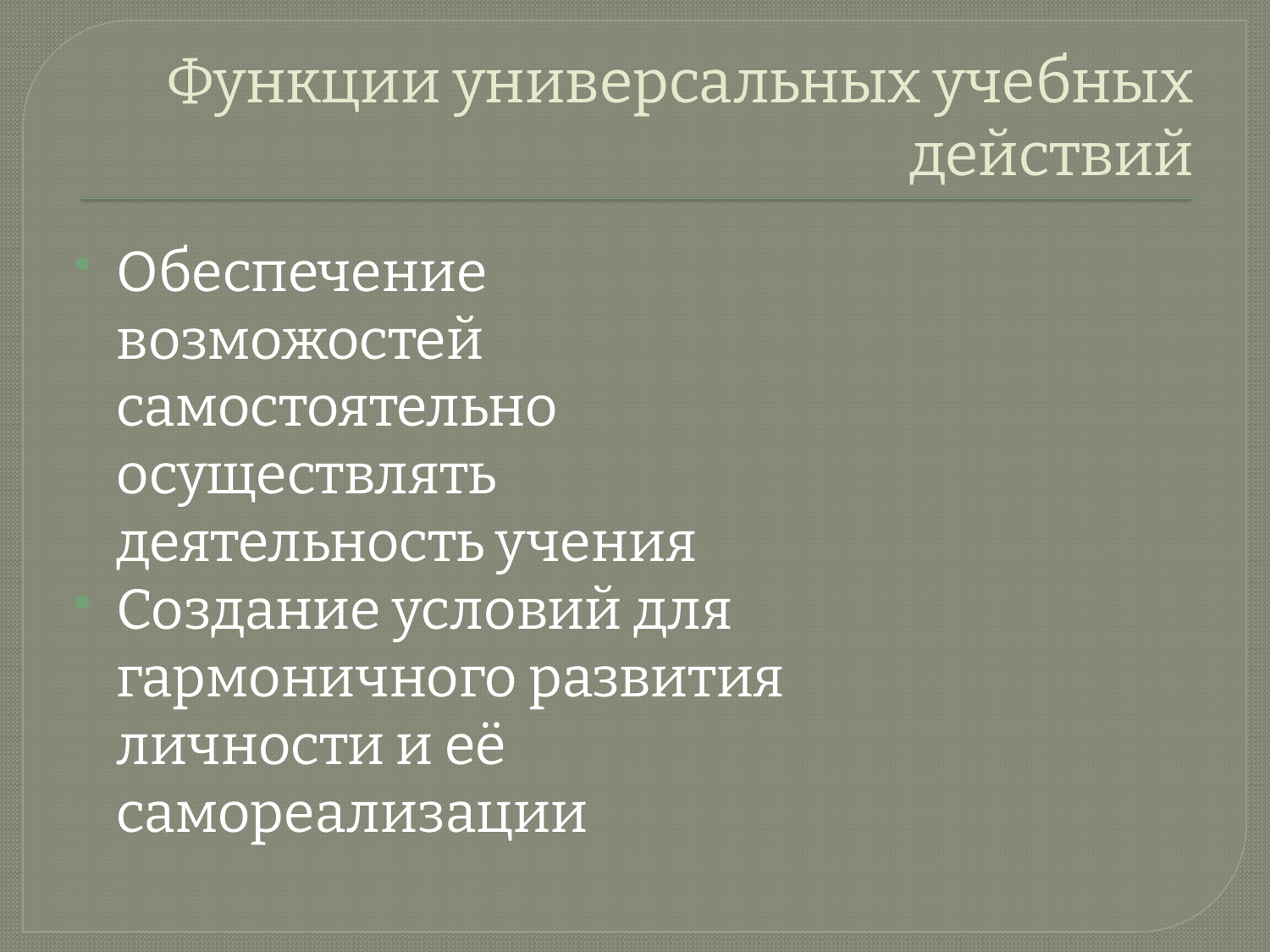

# Функции универсальных учебных действий
Обеспечение возможостей самостоятельно осуществлять деятельность учения
Создание условий для гармоничного развития личности и её самореализации